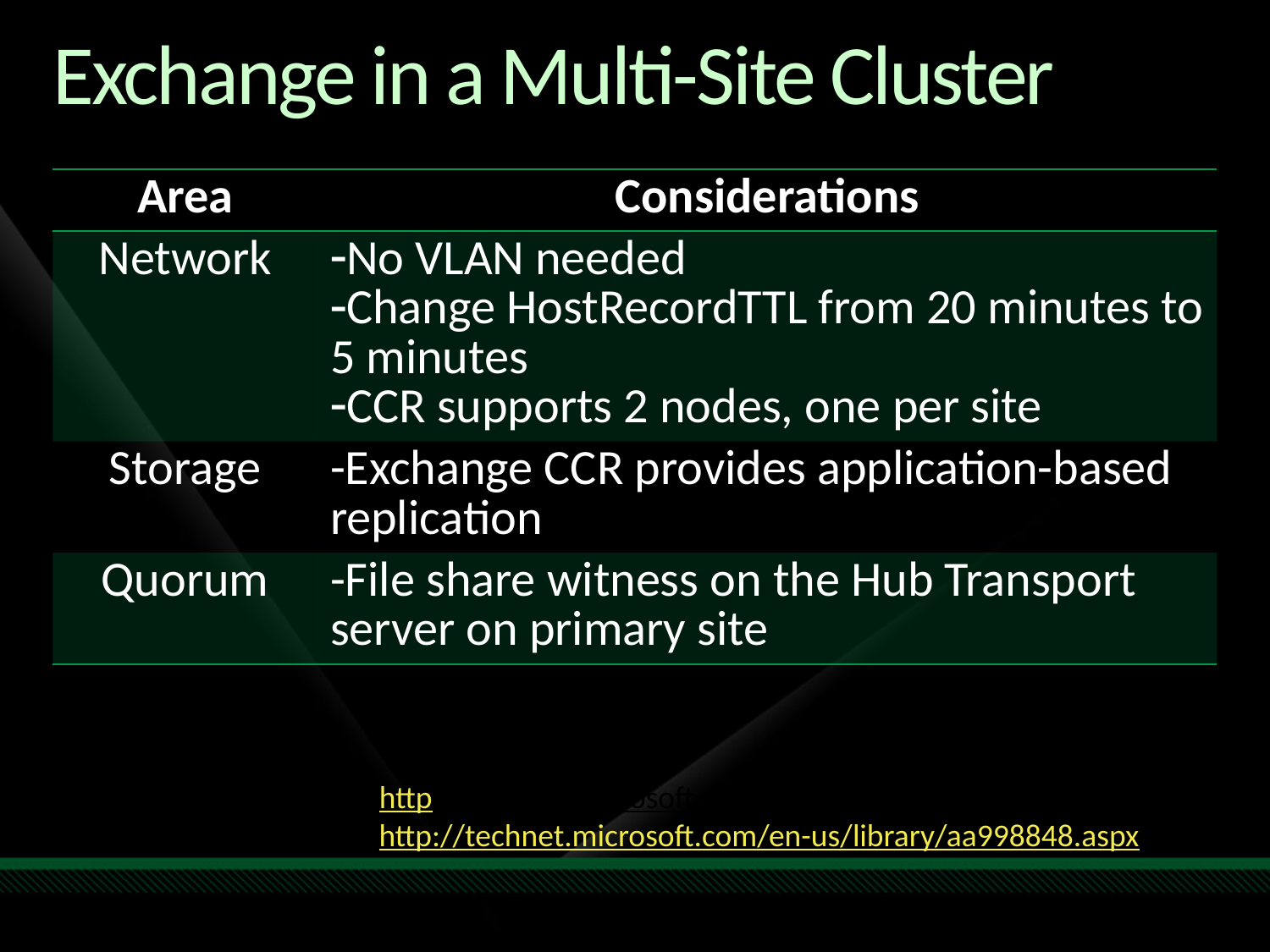

# Exchange in a Multi-Site Cluster
| Area | Considerations |
| --- | --- |
| Network | No VLAN needed Change HostRecordTTL from 20 minutes to 5 minutes CCR supports 2 nodes, one per site |
| Storage | -Exchange CCR provides application-based replication |
| Quorum | -File share witness on the Hub Transport server on primary site |
Links:http://technet.microsoft.com/en-us/library/bb124721.aspx
          http://technet.microsoft.com/en-us/library/aa998848.aspx